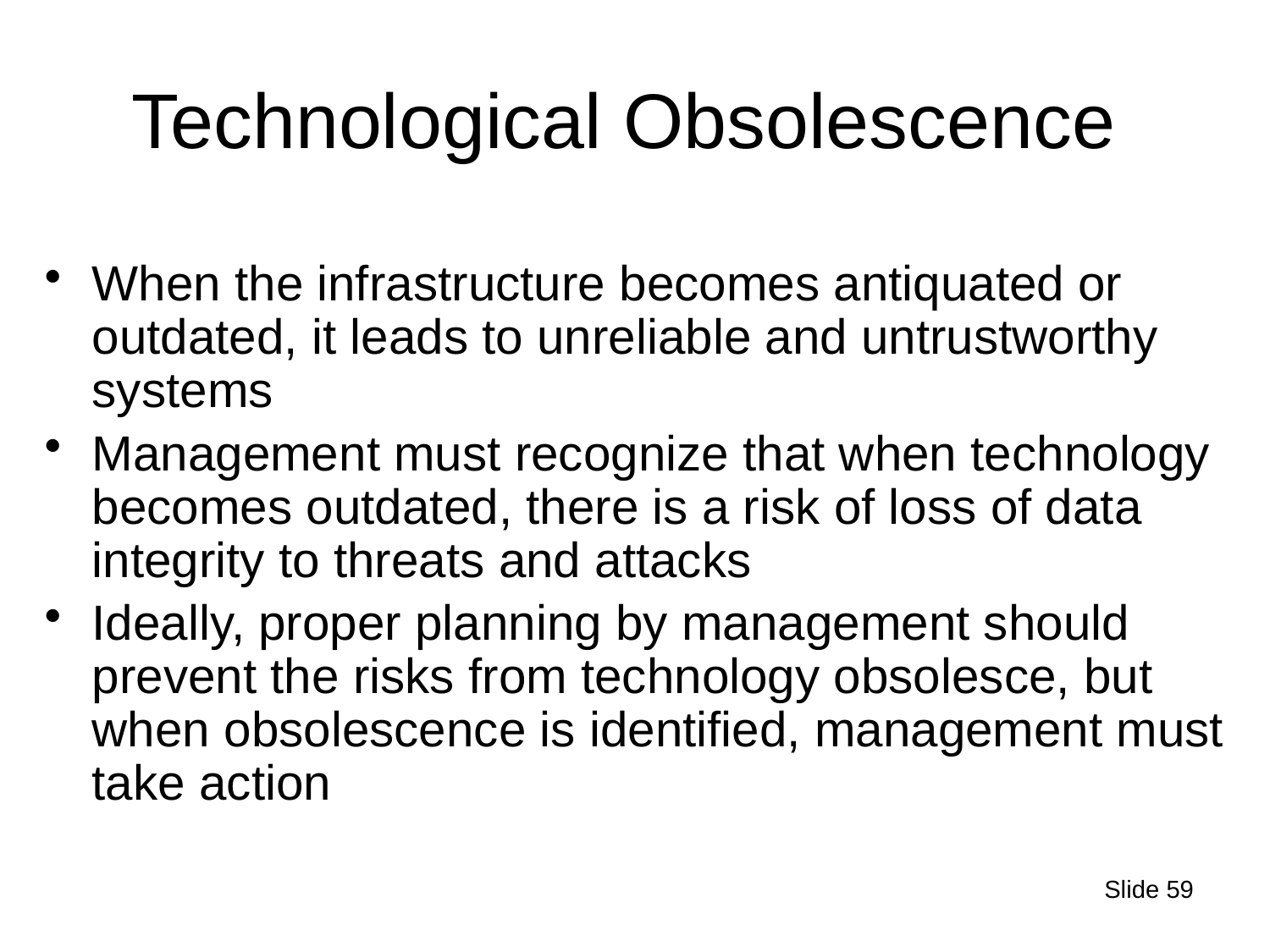

# Technological Obsolescence
When the infrastructure becomes antiquated or outdated, it leads to unreliable and untrustworthy systems
Management must recognize that when technology becomes outdated, there is a risk of loss of data integrity to threats and attacks
Ideally, proper planning by management should prevent the risks from technology obsolesce, but when obsolescence is identified, management must take action
 Slide 59